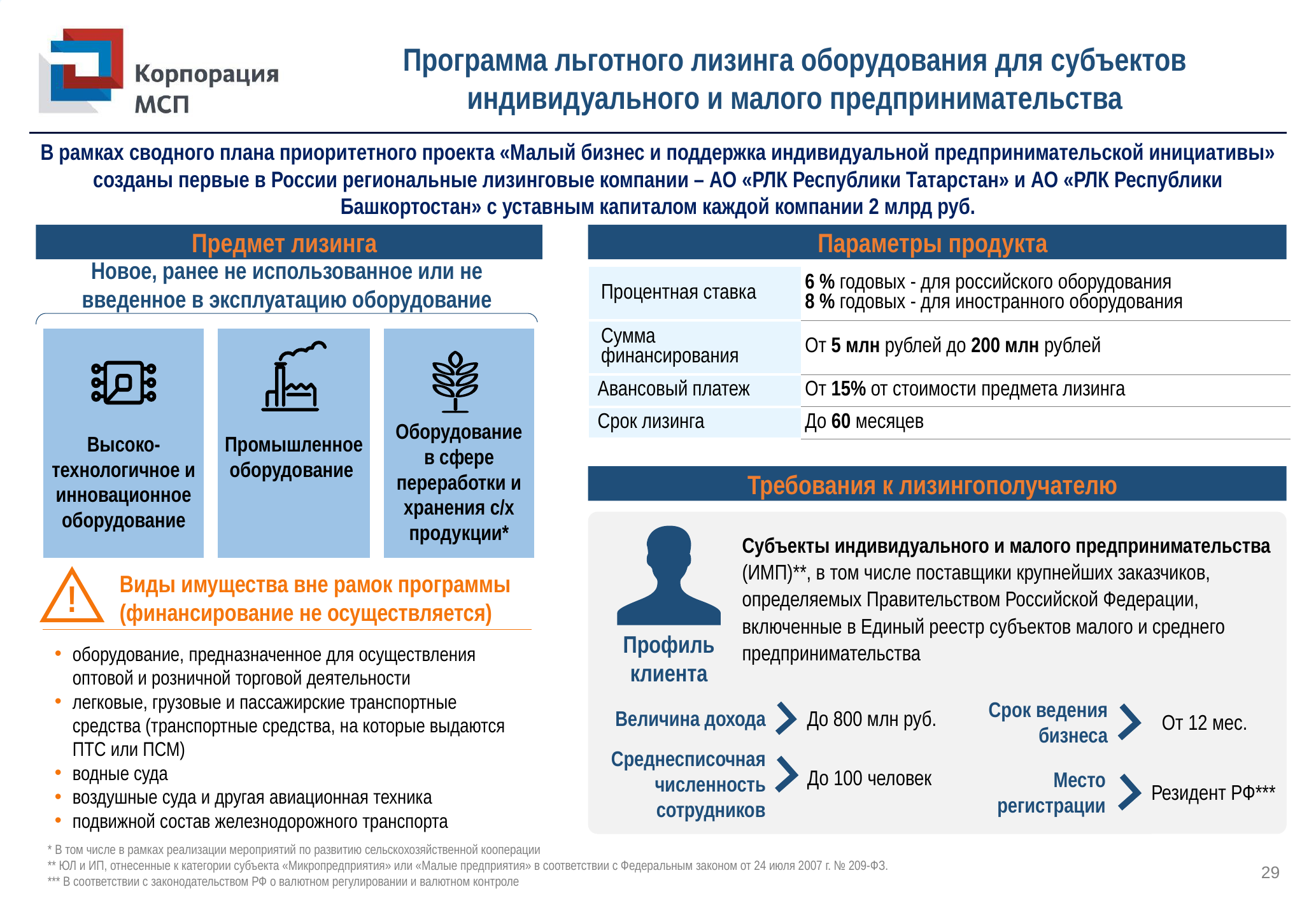

# Программа льготного лизинга оборудования для субъектов индивидуального и малого предпринимательства
В рамках сводного плана приоритетного проекта «Малый бизнес и поддержка индивидуальной предпринимательской инициативы» созданы первые в России региональные лизинговые компании – АО «РЛК Республики Татарстан» и АО «РЛК Республики Башкортостан» с уставным капиталом каждой компании 2 млрд руб.
Предмет лизинга
Параметры продукта

Новое, ранее не использованное или не введенное в эксплуатацию оборудование

Высоко-
технологичное и инновационное оборудование

Промышленное оборудование

Оборудование в сфере переработки и хранения с/х продукции*

| Процентная ставка | 6 % годовых - для российского оборудования 8 % годовых - для иностранного оборудования |
| --- | --- |
| Сумма финансирования | От 5 млн рублей до 200 млн рублей |
| Авансовый платеж | От 15% от стоимости предмета лизинга |
| Срок лизинга | До 60 месяцев |
Требования к лизингополучателю

Субъекты индивидуального и малого предпринимательства (ИМП)**, в том числе поставщики крупнейших заказчиков, определяемых Правительством Российской Федерации, включенные в Единый реестр субъектов малого и среднего предпринимательства

Виды имущества вне рамок программы (финансирование не осуществляется)

!
Профиль клиента
оборудование, предназначенное для осуществления оптовой и розничной торговой деятельности
легковые, грузовые и пассажирские транспортные средства (транспортные средства, на которые выдаются ПТС или ПСМ)
водные суда
воздушные суда и другая авиационная техника
подвижной состав железнодорожного транспорта
Срок ведения бизнеса
Величина дохода
До 800 млн руб.
От 12 мес.

Среднесписочная численность сотрудников
До 100 человек

Место регистрации
Резидент РФ***

* В том числе в рамках реализации мероприятий по развитию сельскохозяйственной кооперации
** ЮЛ и ИП, отнесенные к категории субъекта «Микропредприятия» или «Малые предприятия» в соответствии с Федеральным законом от 24 июля 2007 г. № 209-ФЗ.
*** В соответствии с законодательством РФ о валютном регулировании и валютном контроле